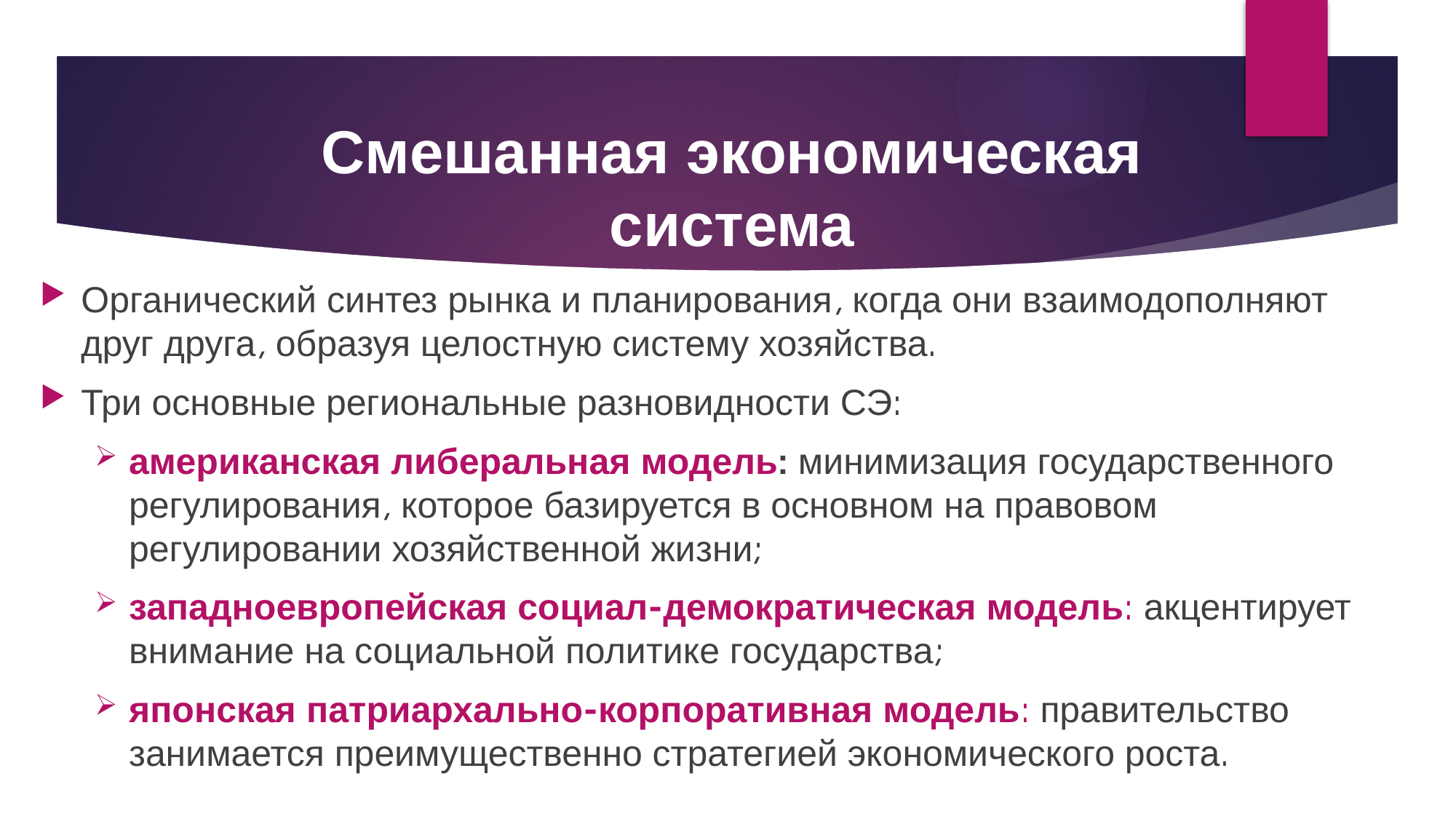

# Смешанная экономическая система
Органический синтез рынка и планирования, когда они взаимодополняют друг друга, образуя целостную систему хозяйства.
Три основные региональные разновидности СЭ:
американская либеральная модель: минимизация государственного регулирования, которое базируется в основном на правовом регулировании хозяйственной жизни;
западноевропейская социал-демократическая модель: акцентирует внимание на социальной политике государства;
японская патриархально-корпоративная модель: правительство занимается преимущественно стратегией экономического роста.